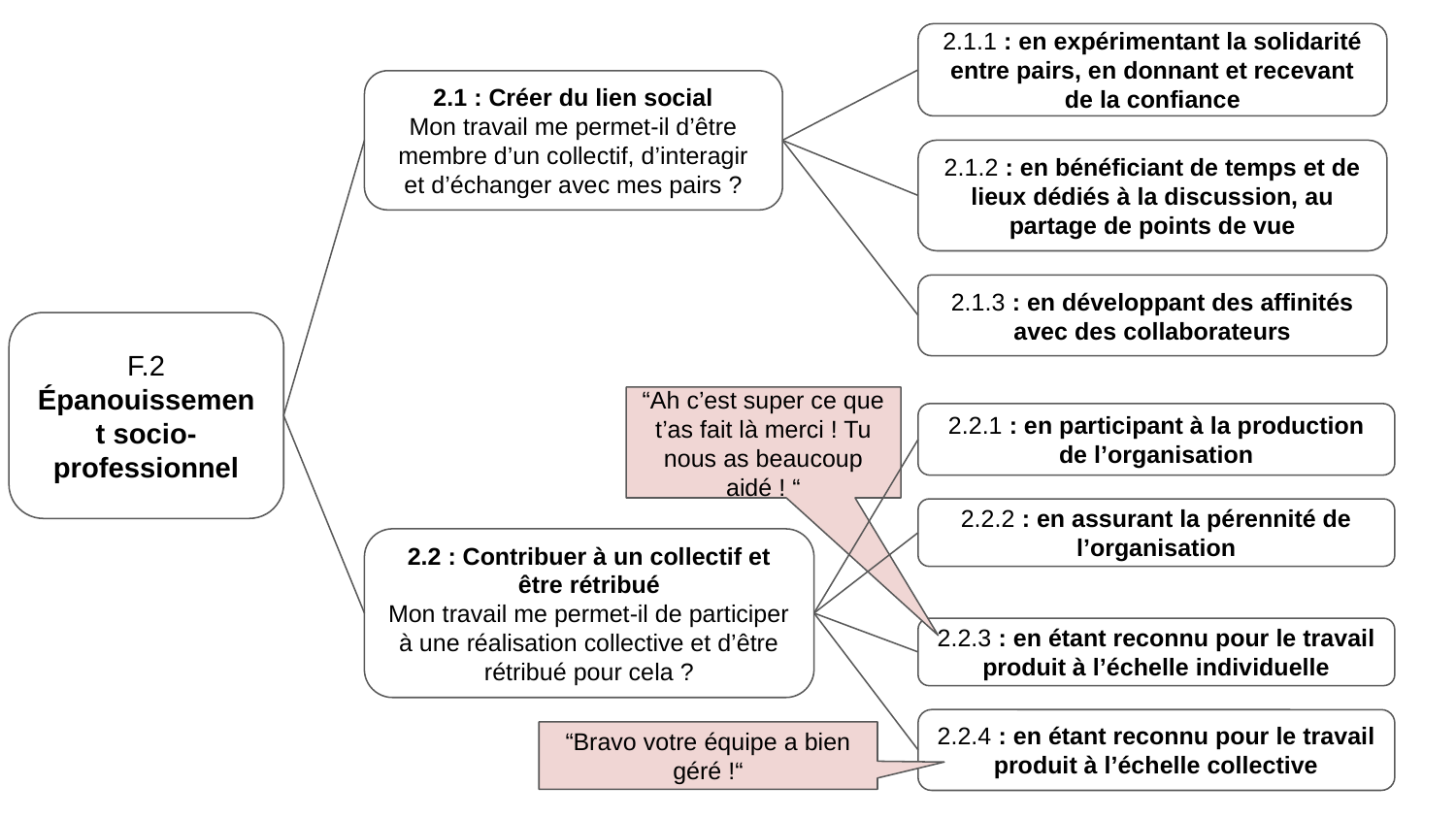

2.1.1 : en expérimentant la solidarité entre pairs, en donnant et recevant de la confiance
2.1 : Créer du lien social
Mon travail me permet-il d’être membre d’un collectif, d’interagir et d’échanger avec mes pairs ?
2.1.2 : en bénéficiant de temps et de lieux dédiés à la discussion, au partage de points de vue
2.1.3 : en développant des affinités avec des collaborateurs
F.2 Épanouissement socio-
professionnel
“Ah c’est super ce que t’as fait là merci ! Tu nous as beaucoup aidé ! “
2.2.1 : en participant à la production de l’organisation
2.2.2 : en assurant la pérennité de l’organisation
2.2 : Contribuer à un collectif et être rétribué
Mon travail me permet-il de participer à une réalisation collective et d’être rétribué pour cela ?
2.2.3 : en étant reconnu pour le travail produit à l’échelle individuelle
2.2.4 : en étant reconnu pour le travail produit à l’échelle collective
“Bravo votre équipe a bien géré !“